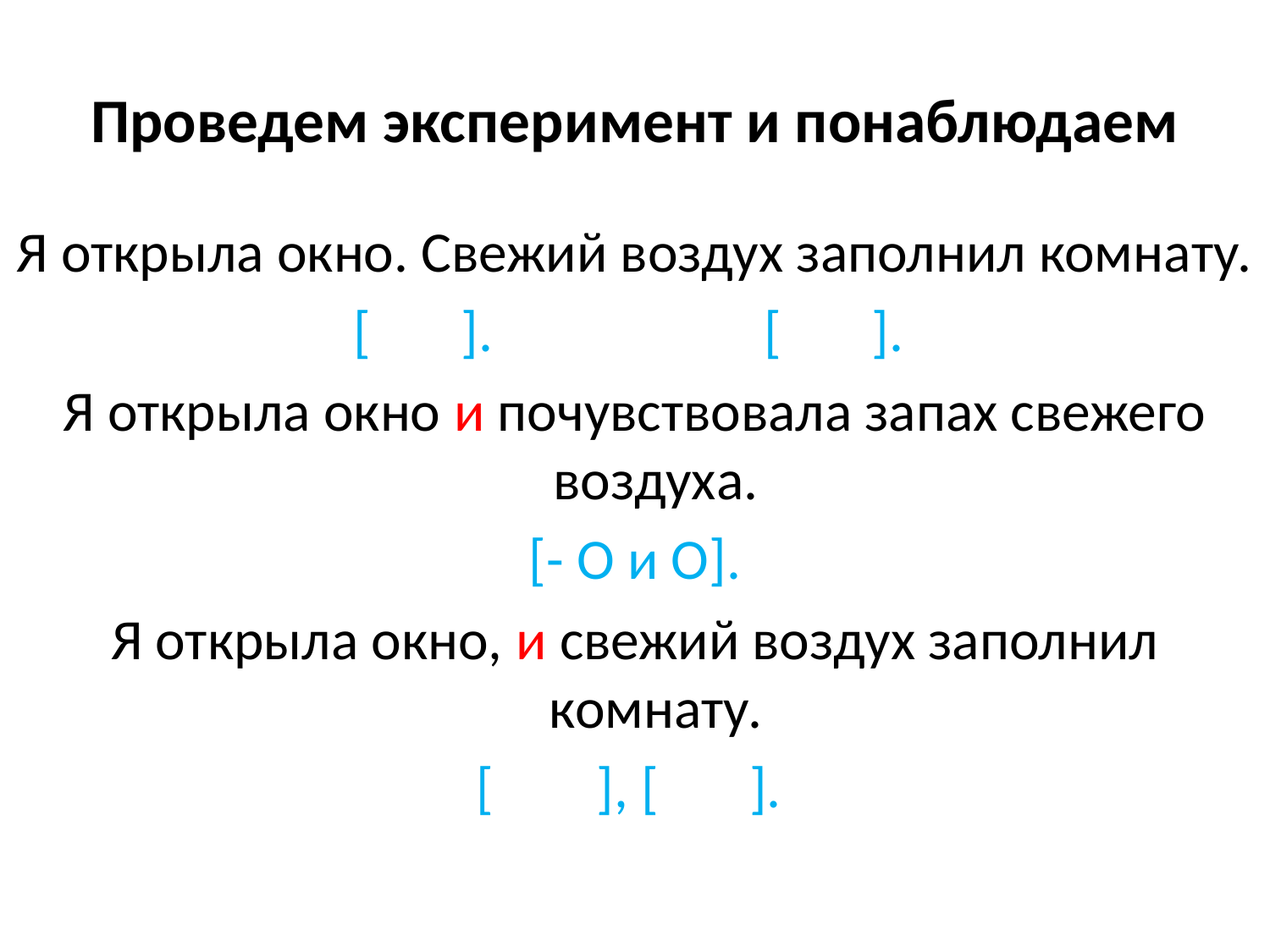

# Проведем эксперимент и понаблюдаем
Я открыла окно. Свежий воздух заполнил комнату.
[       ].                     [       ].
Я открыла окно и почувствовала запах свежего воздуха.
[- О и О].
Я открыла окно, и свежий воздух заполнил комнату.
[        ], [       ].